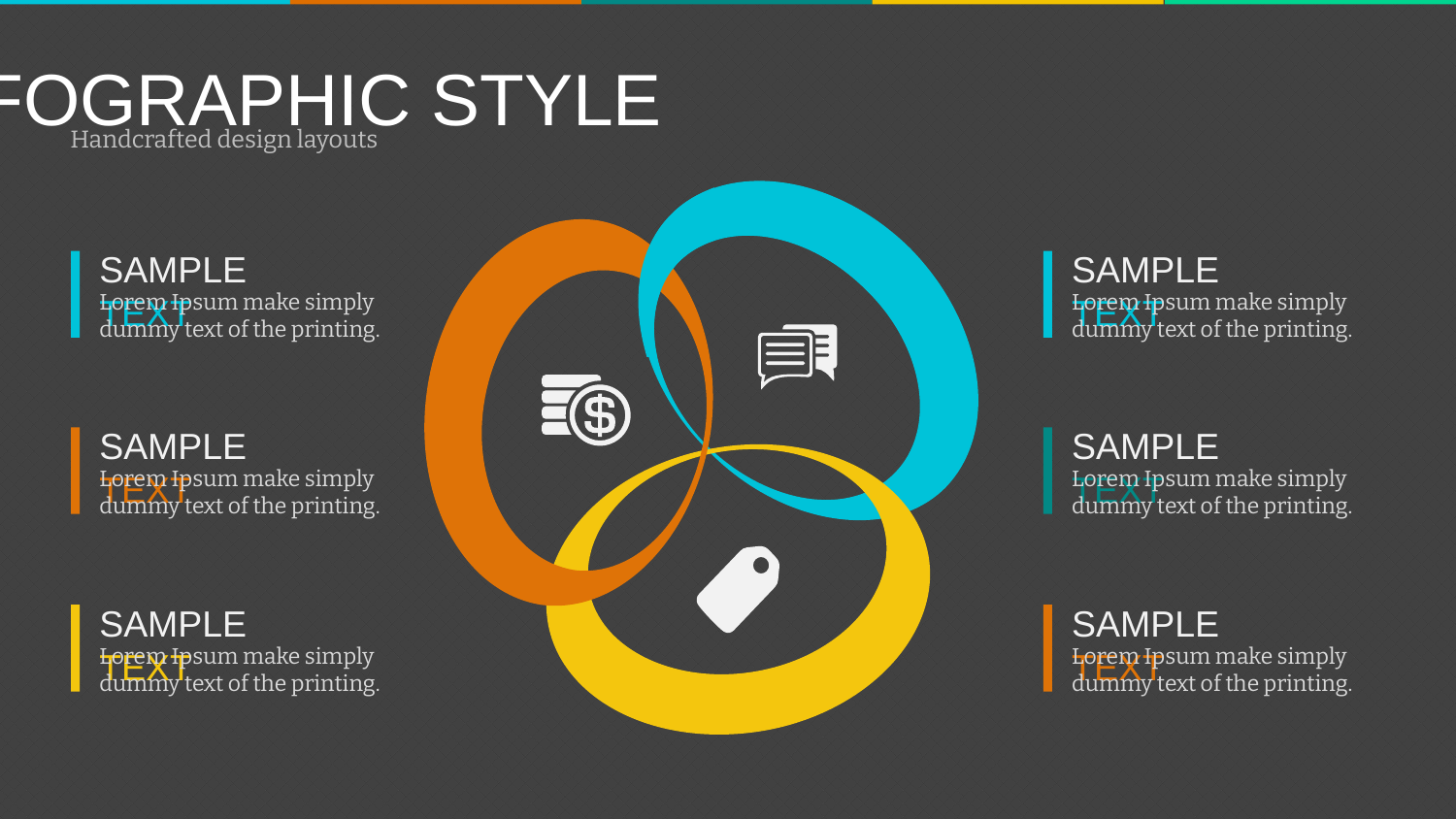

INFOGRAPHIC STYLE
Handcrafted design layouts

SAMPLE TEXT
SAMPLE TEXT

Lorem Ipsum make simply dummy text of the printing.
Lorem Ipsum make simply dummy text of the printing.

SAMPLE TEXT
SAMPLE TEXT

Lorem Ipsum make simply dummy text of the printing.
Lorem Ipsum make simply dummy text of the printing.

SAMPLE TEXT
SAMPLE TEXT

Lorem Ipsum make simply dummy text of the printing.
Lorem Ipsum make simply dummy text of the printing.